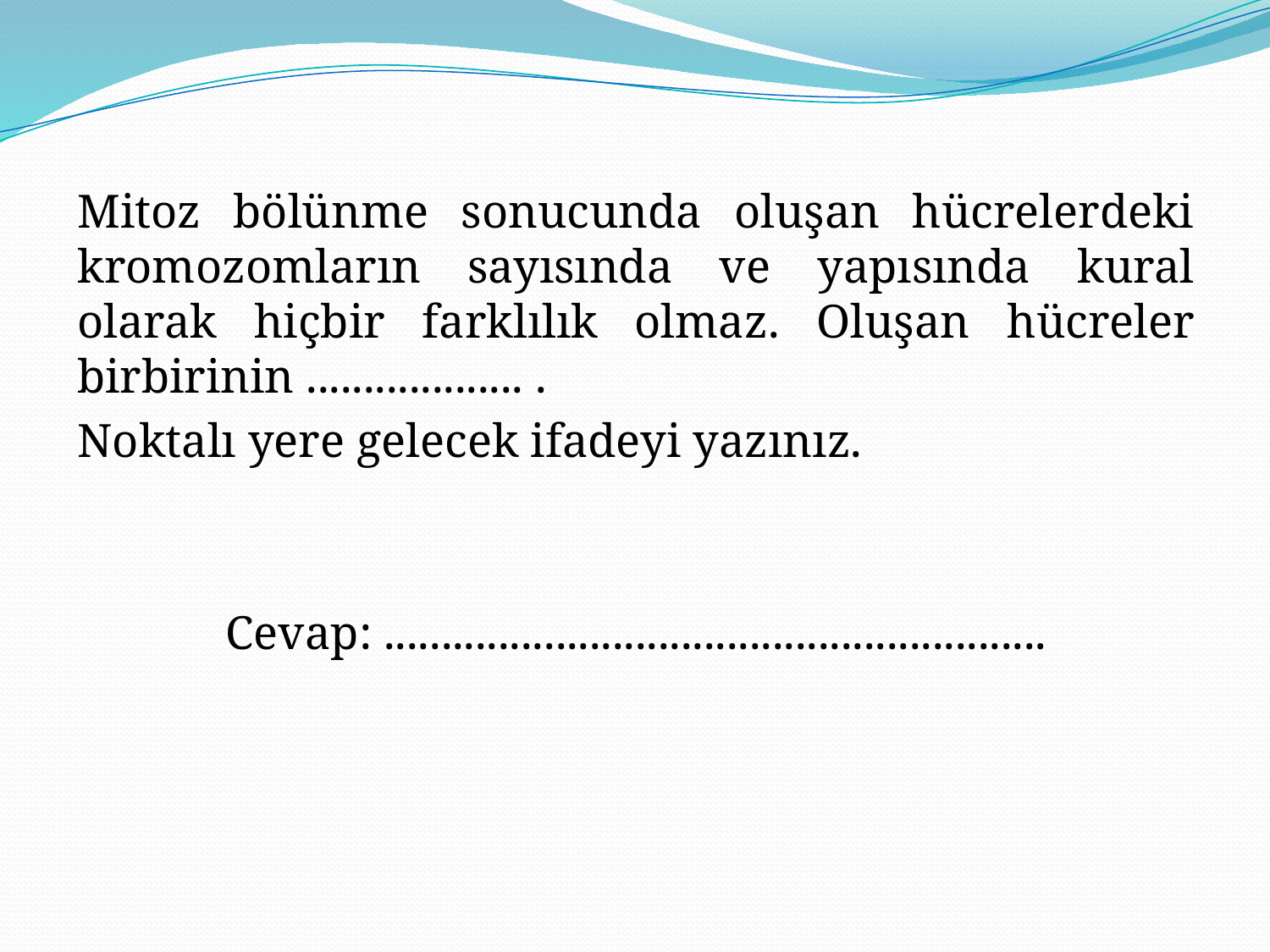

Mitoz bölünme sonucunda oluşan hücrelerdeki kromozomların sayısında ve yapısında kural olarak hiçbir farklılık olmaz. Oluşan hücreler birbirinin ................... .
Noktalı yere gelecek ifadeyi yazınız.

Cevap: ..........................................................